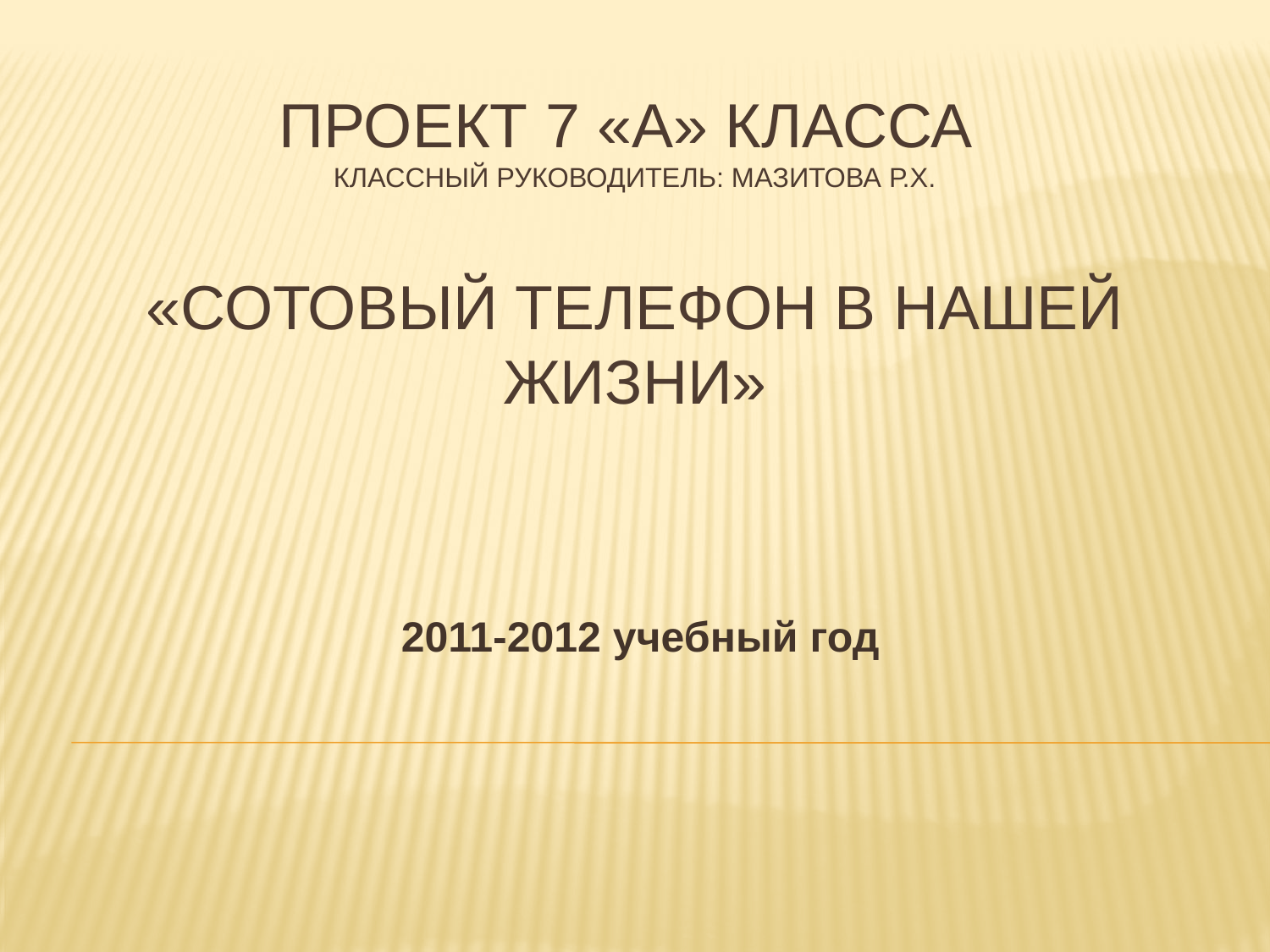

# Проект 7 «А» класса Классный руководитель: Мазитова Р.Х. «Сотовый телефон в нашей жизни»
2011-2012 учебный год